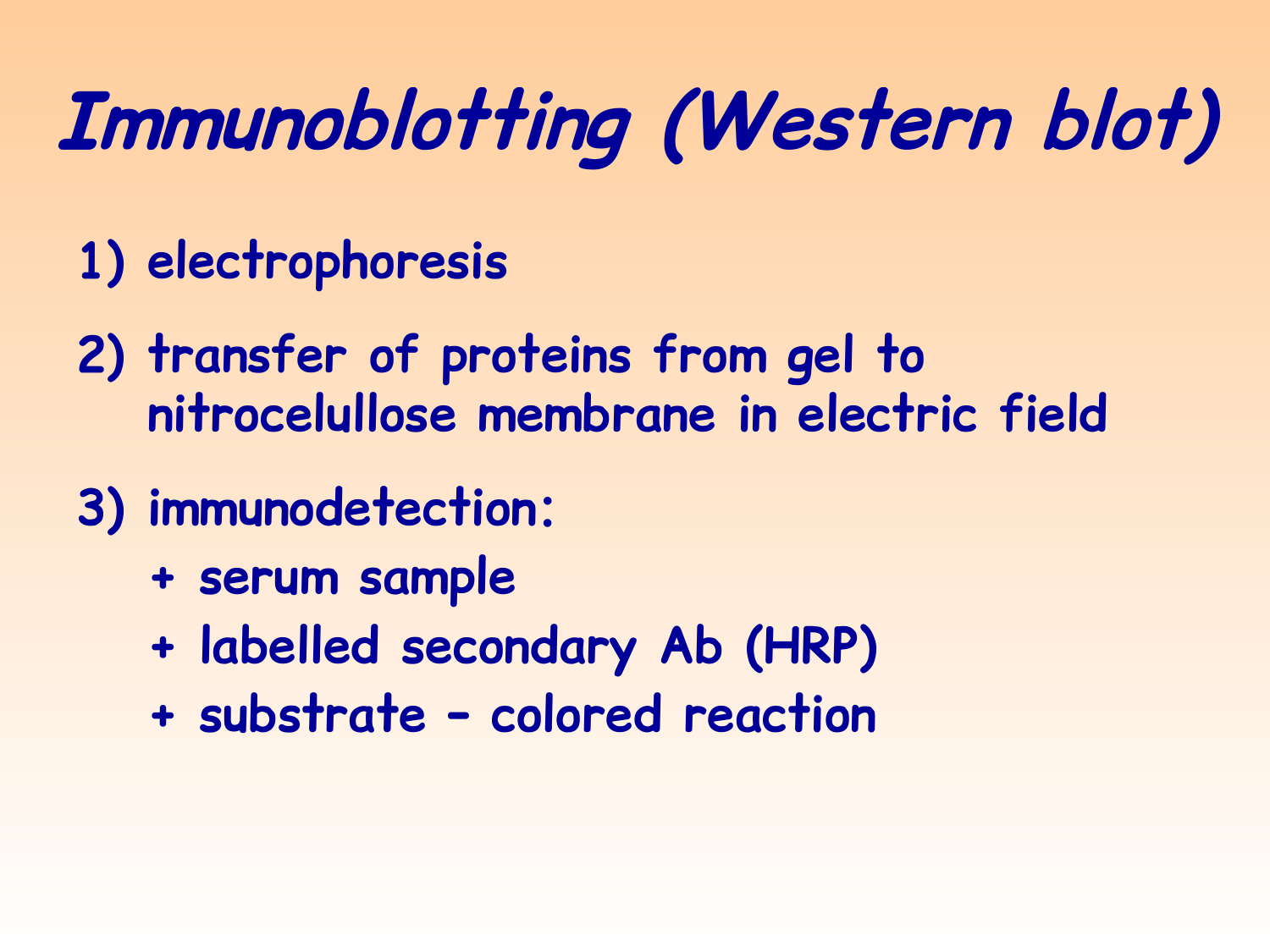

# Immunoblotting (Western blot)
electrophoresis

transfer of proteins from gel to nitrocelullose membrane in electric field

immunodetection:
	+ serum sample
	+ labelled secondary Ab (HRP)
	+ substrate – colored reaction